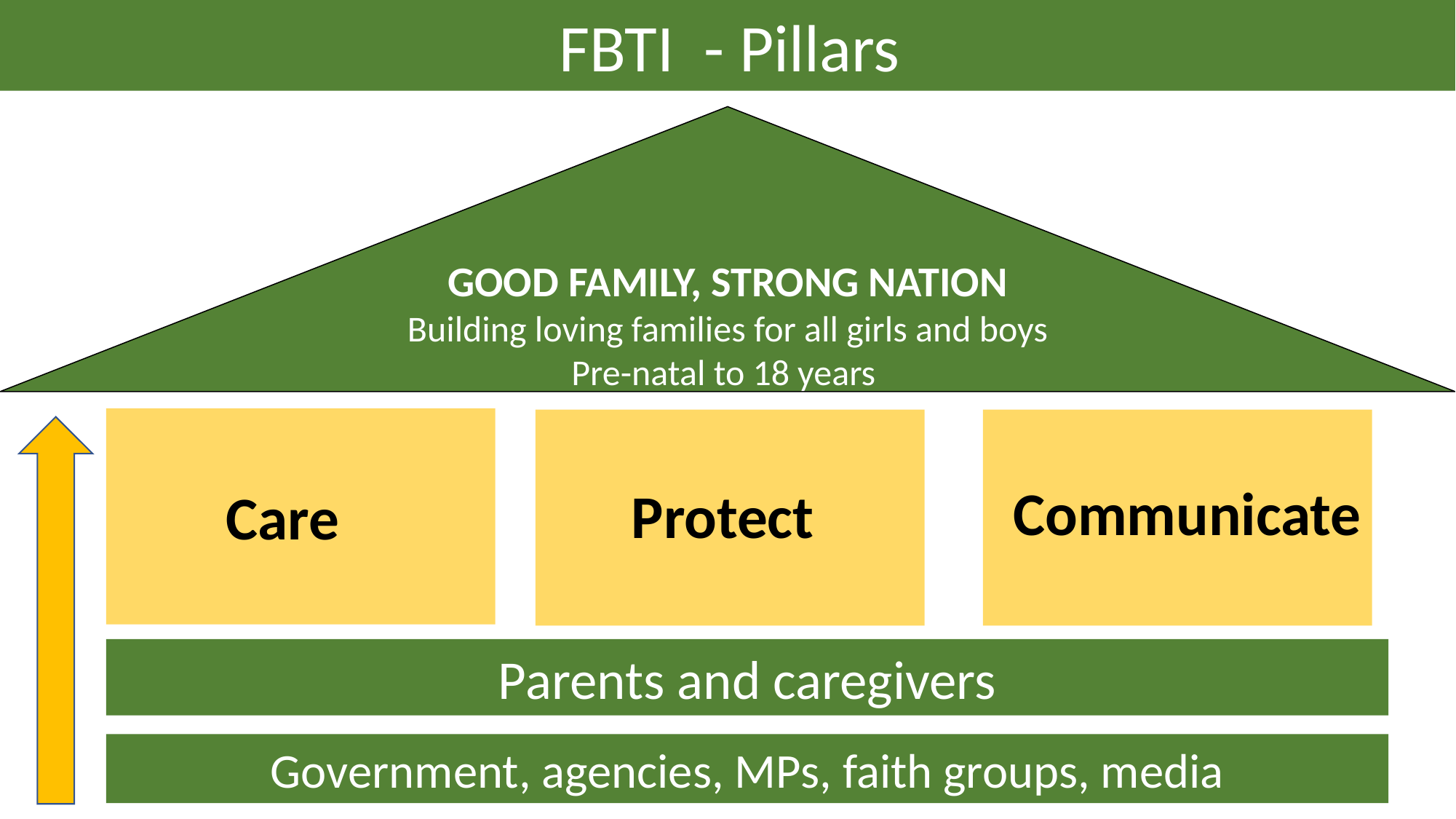

FBTI  - Pillars
GOOD FAMILY, STRONG NATION
Building loving families for all girls and boys
Pre-natal to 18 years

Communicate
Protect
Care
Parents and caregivers
Government, agencies, MPs, faith groups, media